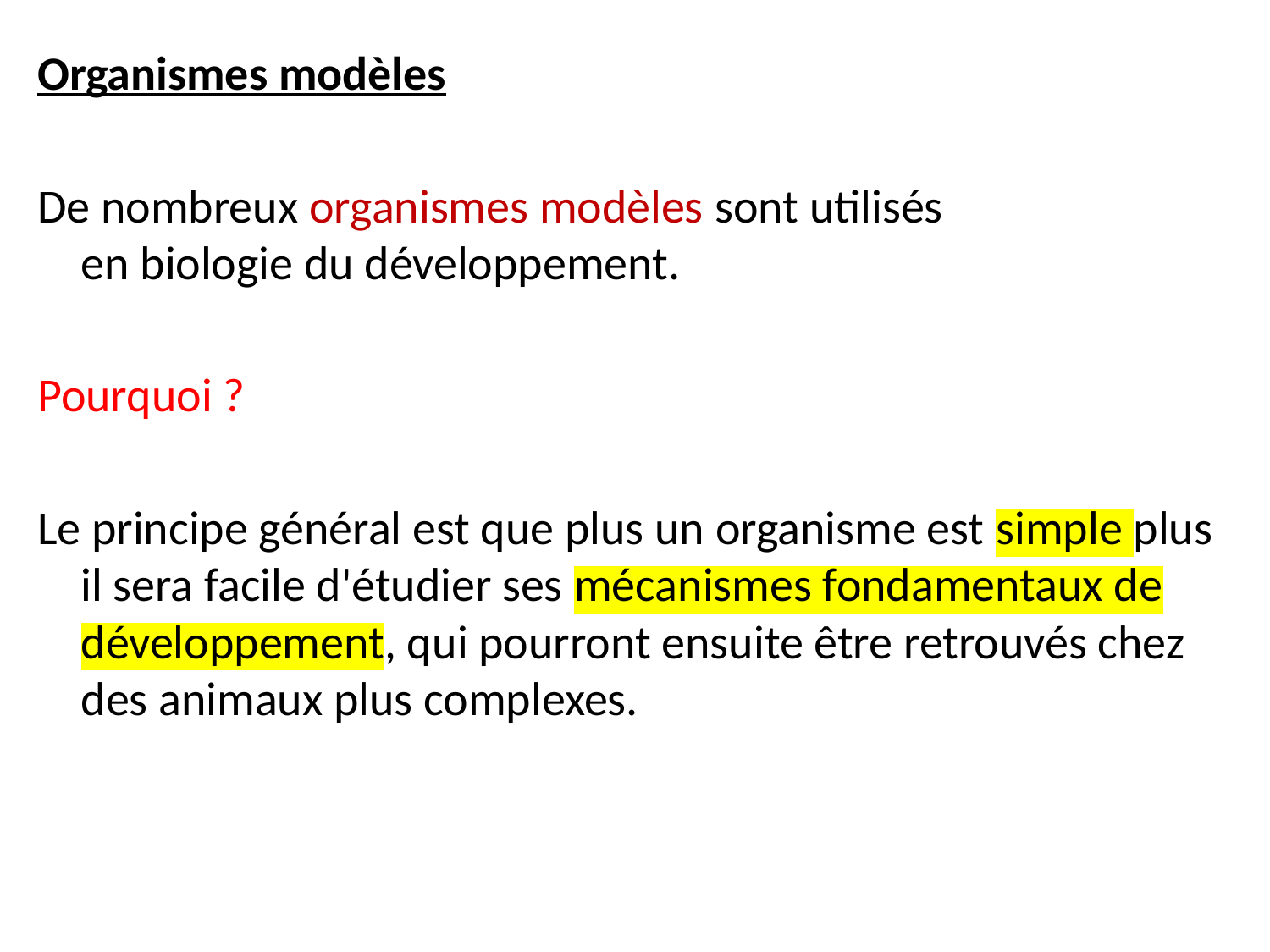

Organismes modèles

De nombreux organismes modèles sont utilisés en biologie du développement.

Pourquoi ?

Le principe général est que plus un organisme est simple plus il sera facile d'étudier ses mécanismes fondamentaux de développement, qui pourront ensuite être retrouvés chez des animaux plus complexes.